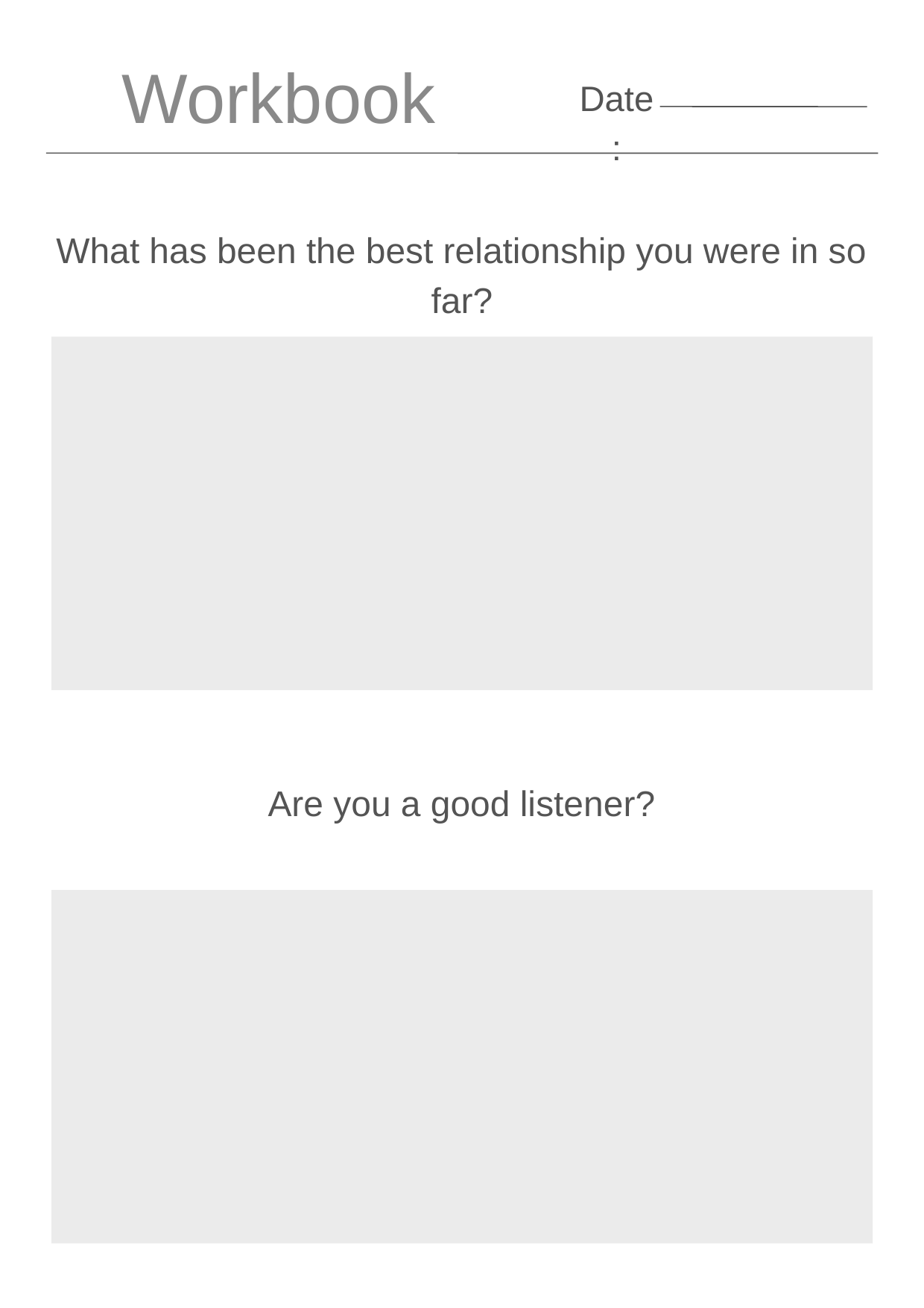

Workbook
Date:

What has been the best relationship you were in so far?

Are you a good listener?